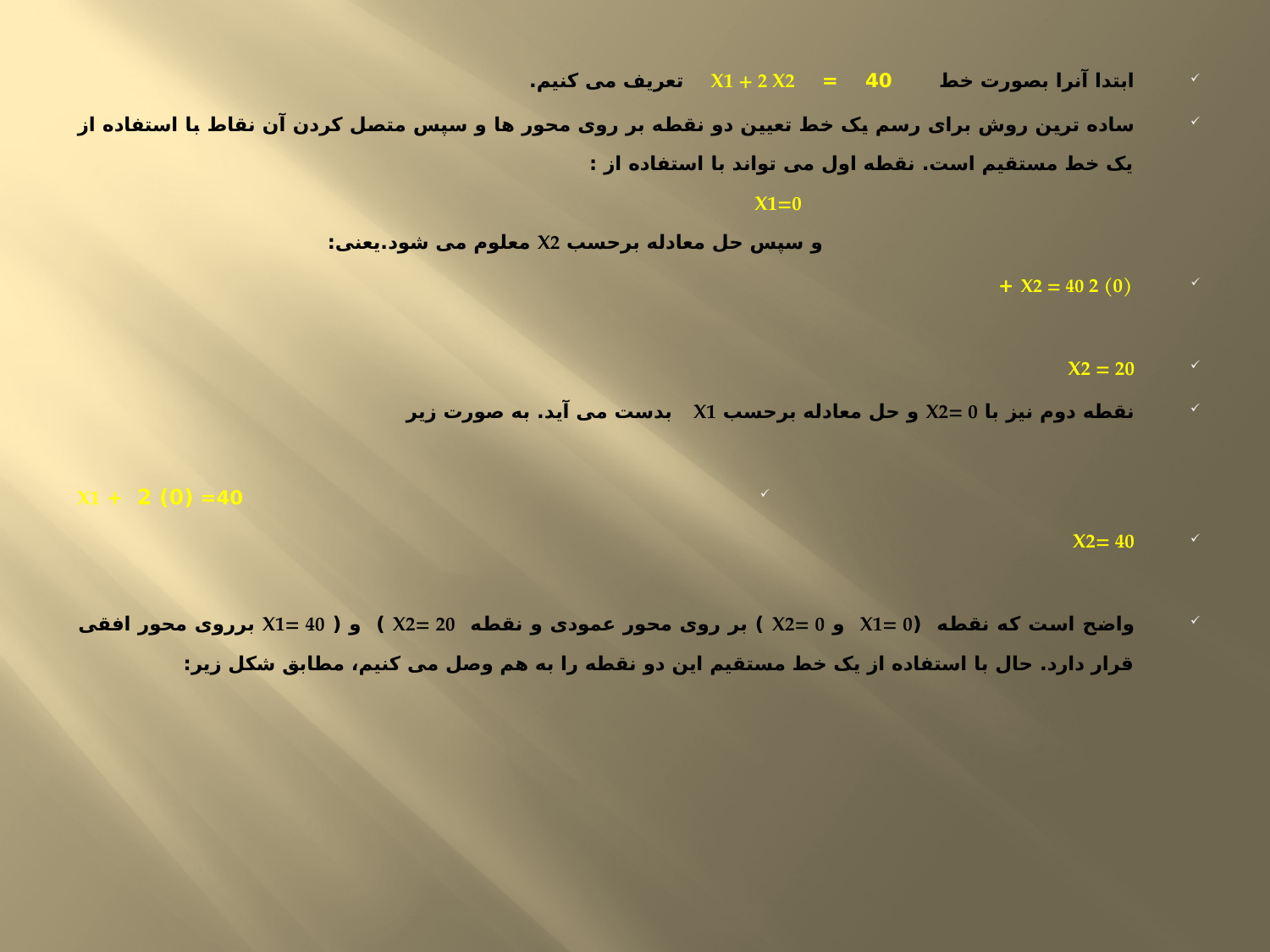

ابتدا آنرا بصورت خط       40    =    X1 + 2 X2    تعریف می کنیم.
ساده ترین روش برای رسم یک خط تعیین دو نقطه بر روی محور ها و سپس متصل کردن آن نقاط با استفاده از یک خط مستقیم است. نقطه اول می تواند با استفاده از :                                                                                                                             X1=0                                                                                                      	                                             و سپس حل معادله برحسب X2 معلوم می شود.یعنی:
X2 = 40 2 (0) +
X2 = 20
نقطه دوم نیز با X2= 0 و حل معادله برحسب X1   بدست می آید. به صورت زیر
40= (0) 2  + X1
X2= 40
واضح است که نقطه  (X1= 0  و X2= 0 ) بر روی محور عمودی و نقطه  X2= 20 )  و ( X1= 40 برروی محور افقی قرار دارد. حال با استفاده از یک خط مستقیم این دو نقطه را به هم وصل می کنیم، مطابق شکل زیر: